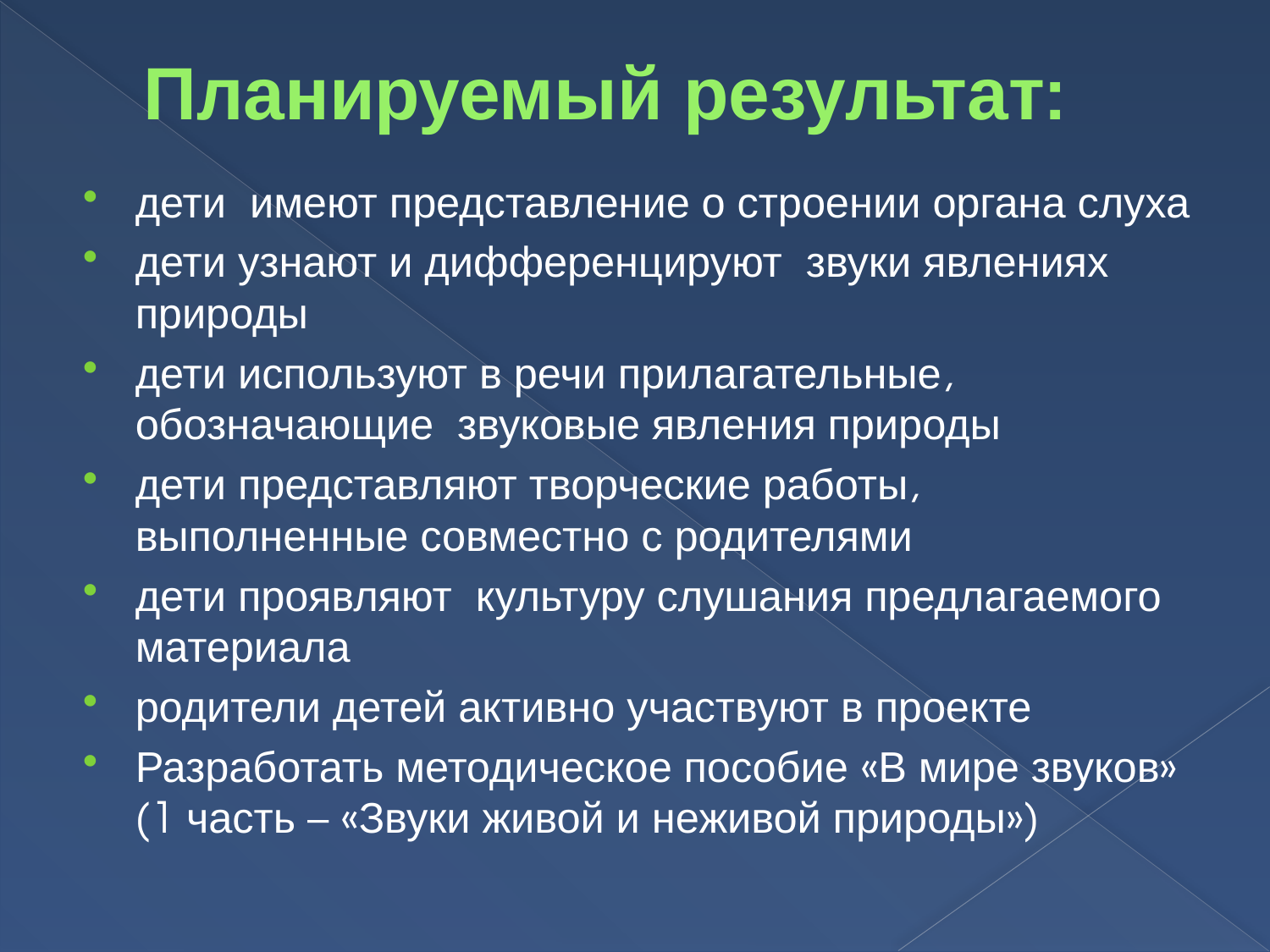

# Планируемый результат:
дети  имеют представление о строении органа слуха
дети узнают и дифференцируют  звуки явлениях природы
дети используют в речи прилагательные, обозначающие  звуковые явления природы
дети представляют творческие работы, выполненные совместно с родителями
дети проявляют  культуру слушания предлагаемого материала
родители детей активно участвуют в проекте
Разработать методическое пособие «В мире звуков» (1 часть – «Звуки живой и неживой природы»)